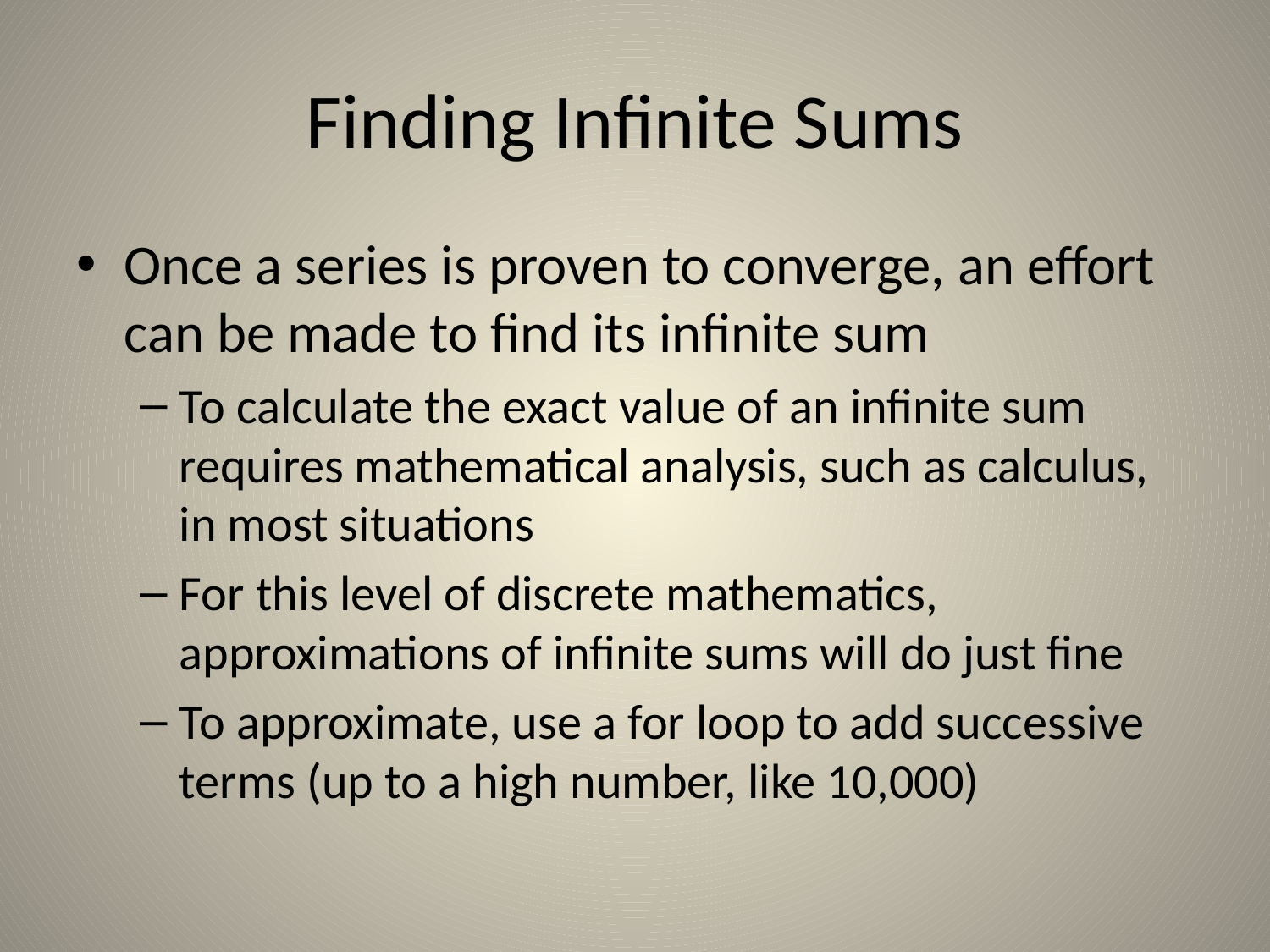

# Finding Infinite Sums
Once a series is proven to converge, an effort can be made to find its infinite sum
To calculate the exact value of an infinite sum requires mathematical analysis, such as calculus, in most situations
For this level of discrete mathematics, approximations of infinite sums will do just fine
To approximate, use a for loop to add successive terms (up to a high number, like 10,000)